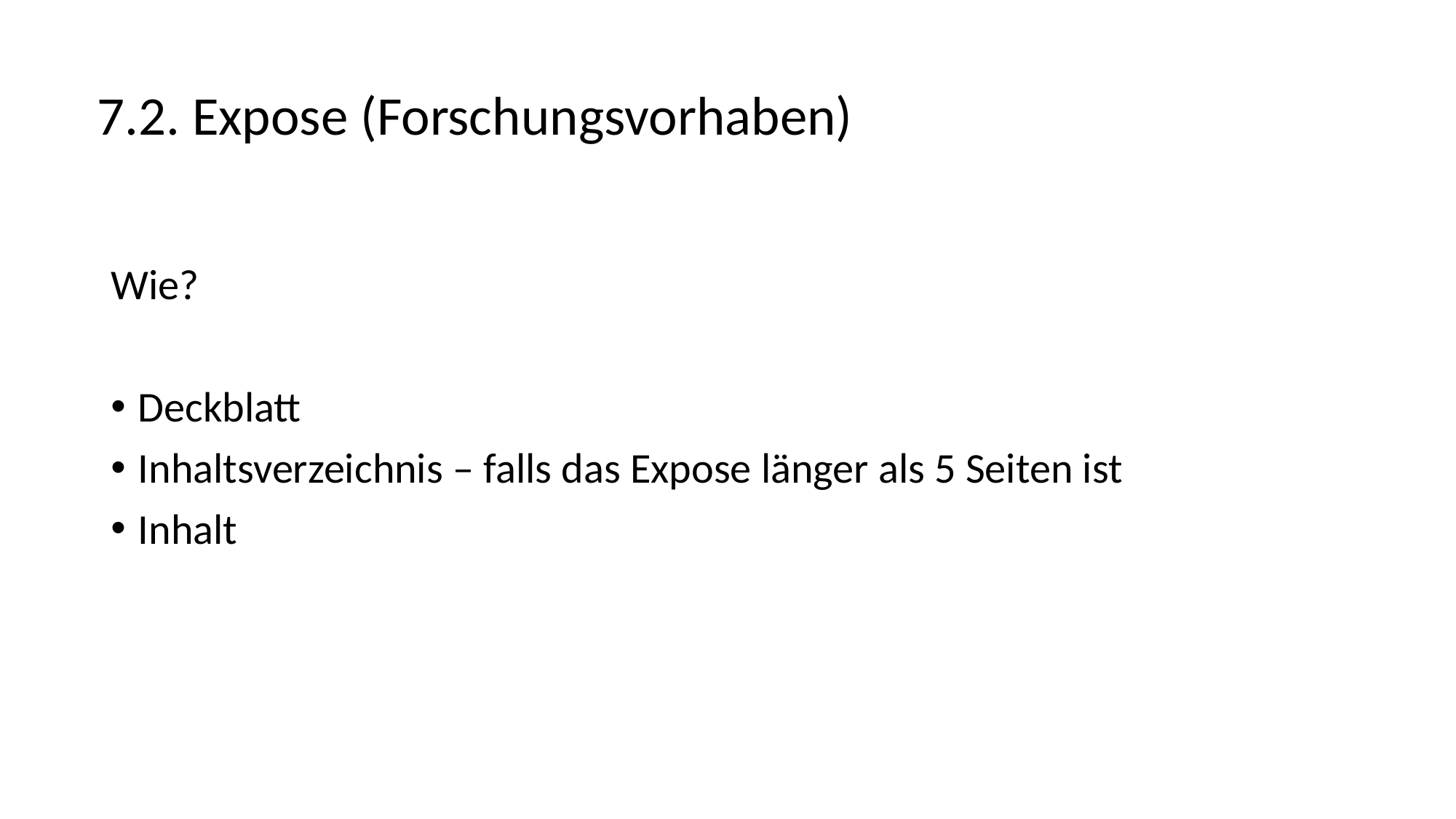

# 7.2. Expose (Forschungsvorhaben)

Wie?

Deckblatt
Inhaltsverzeichnis – falls das Expose länger als 5 Seiten ist
Inhalt